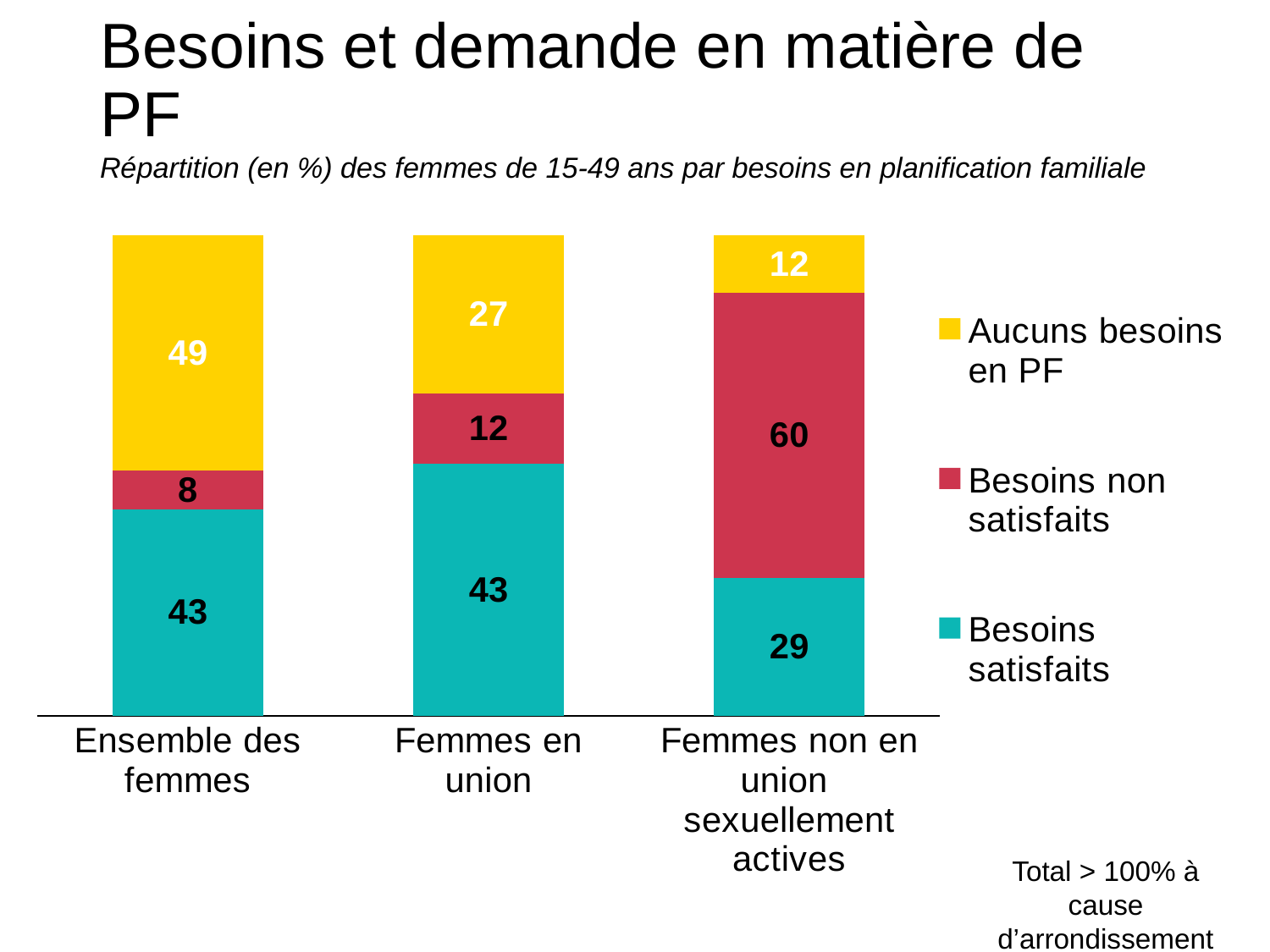

# Besoins et demande en matière de PF
Répartition (en %) des femmes de 15-49 ans par besoins en planification familiale

### Chart

| Category | Besoins satisfaits | Besoins non satisfaits | Aucuns besoins en PF |
|---|---|---|---|
| Ensemble des femmes | 43.0 | 8.0 | 49.0 |
| Femmes en union | 43.0 | 12.0 | 27.0 |
| Femmes non en union
sexuellement actives | 29.0 | 60.0 | 12.0 |
Total > 100% à cause d’arrondissement